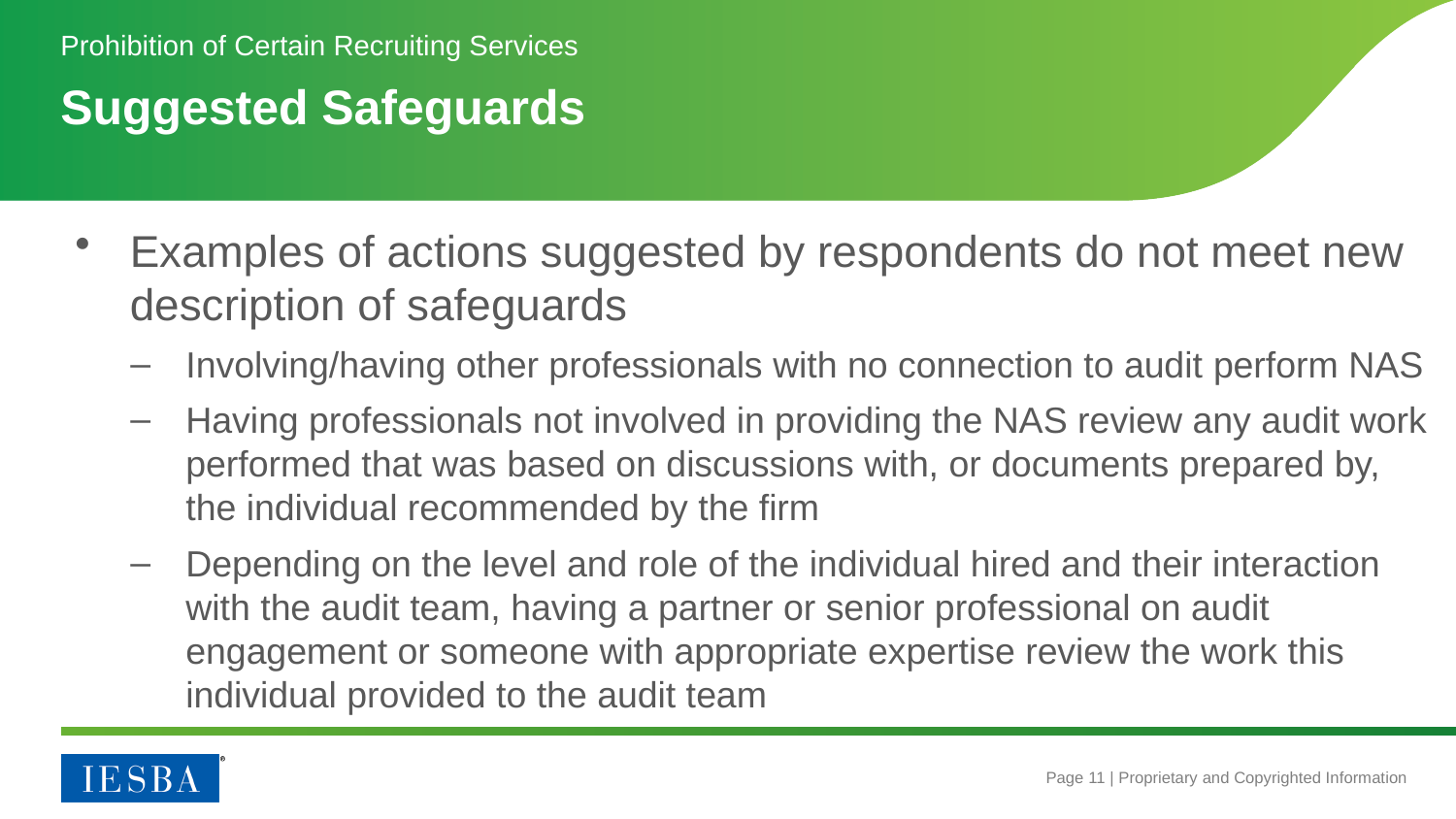

Prohibition of Certain Recruiting Services
# Suggested Safeguards
Examples of actions suggested by respondents do not meet new description of safeguards
Involving/having other professionals with no connection to audit perform NAS
Having professionals not involved in providing the NAS review any audit work performed that was based on discussions with, or documents prepared by, the individual recommended by the firm
Depending on the level and role of the individual hired and their interaction with the audit team, having a partner or senior professional on audit engagement or someone with appropriate expertise review the work this individual provided to the audit team